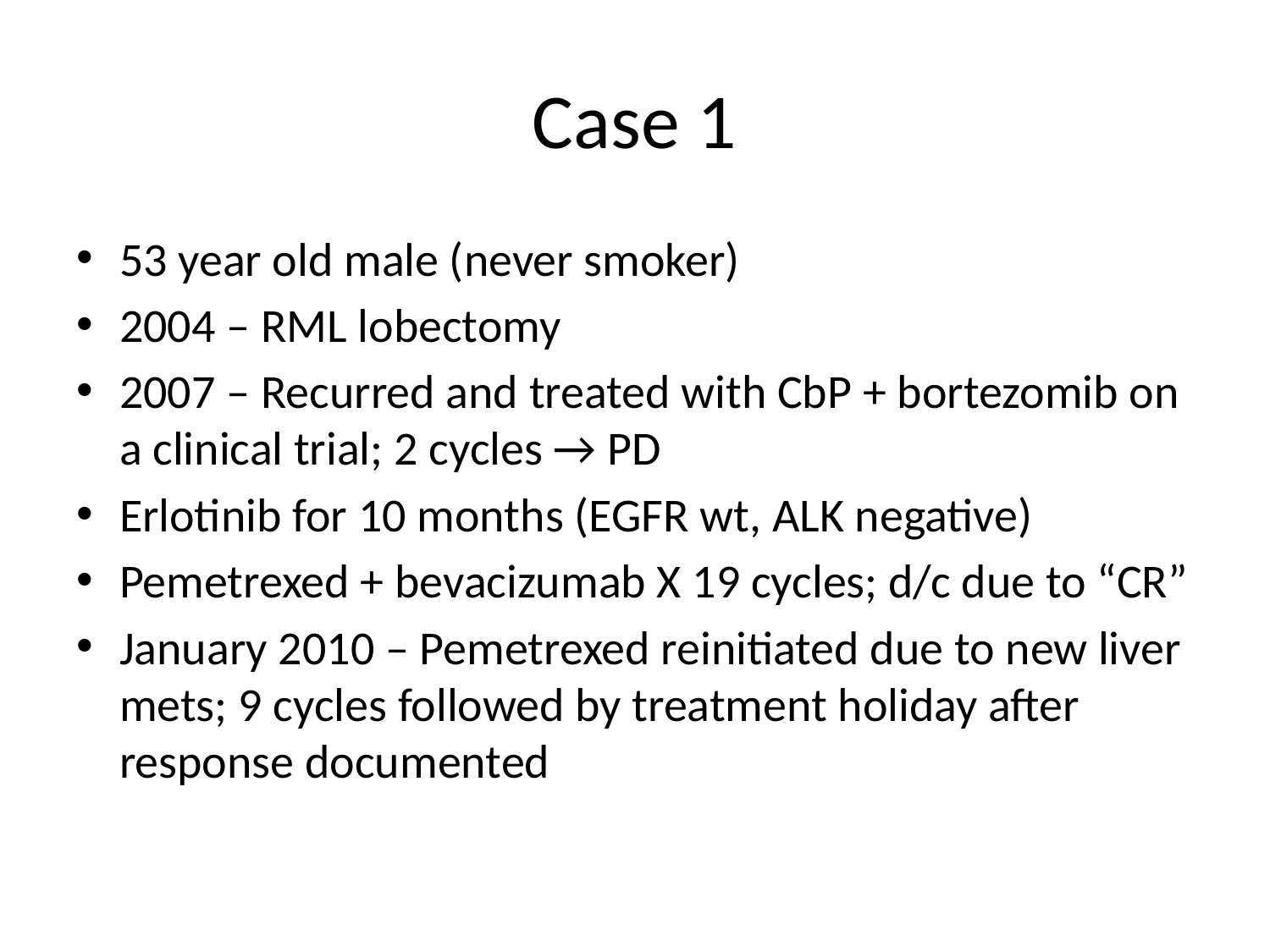

# Case 1
53 year old male (never smoker)
2004 – RML lobectomy
2007 – Recurred and treated with CbP + bortezomib on a clinical trial; 2 cycles → PD
Erlotinib for 10 months (EGFR wt, ALK negative)
Pemetrexed + bevacizumab X 19 cycles; d/c due to “CR”
January 2010 – Pemetrexed reinitiated due to new liver mets; 9 cycles followed by treatment holiday after response documented